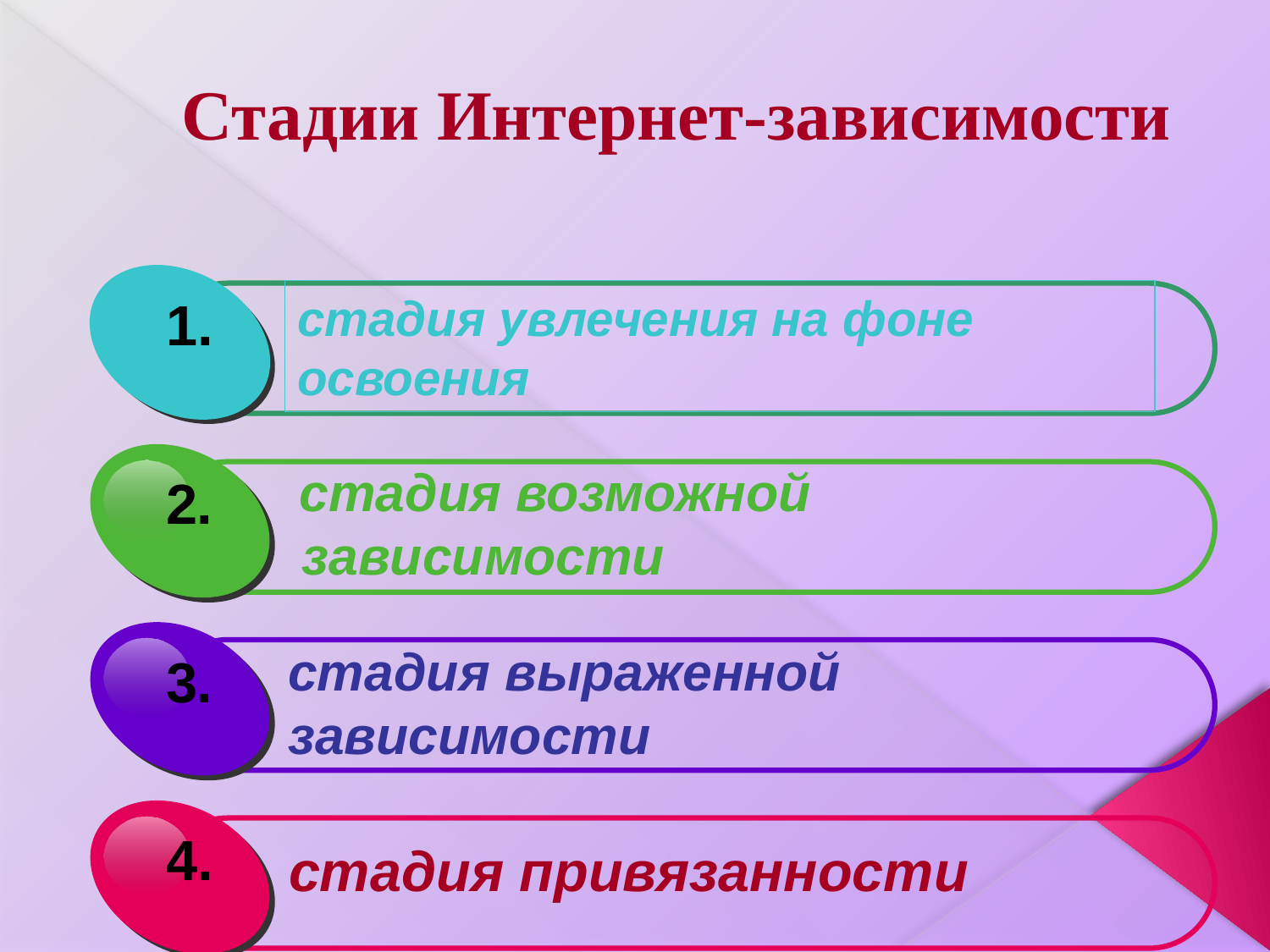

Стадии Интернет-зависимости

1.

стадия увлечения на фоне освоения

 стадия возможной
 зависимости
2.

стадия выраженной
зависимости
3.

4.

стадия привязанности